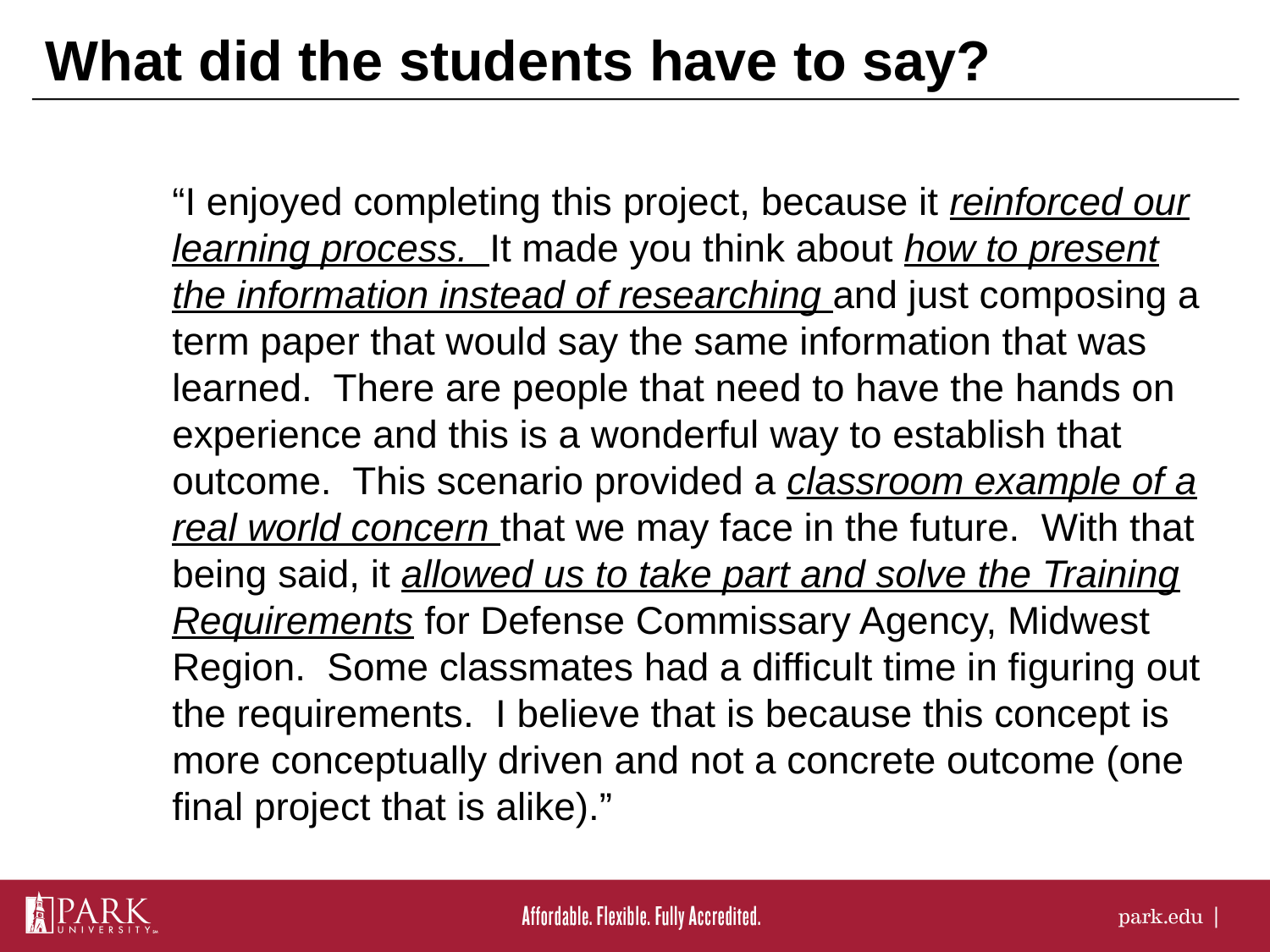

# What did the students have to say?

“I enjoyed completing this project, because it reinforced our learning process.  It made you think about how to present the information instead of researching and just composing a term paper that would say the same information that was learned.  There are people that need to have the hands on experience and this is a wonderful way to establish that outcome.  This scenario provided a classroom example of a real world concern that we may face in the future.  With that being said, it allowed us to take part and solve the Training Requirements for Defense Commissary Agency, Midwest Region.  Some classmates had a difficult time in figuring out the requirements.  I believe that is because this concept is more conceptually driven and not a concrete outcome (one final project that is alike).”